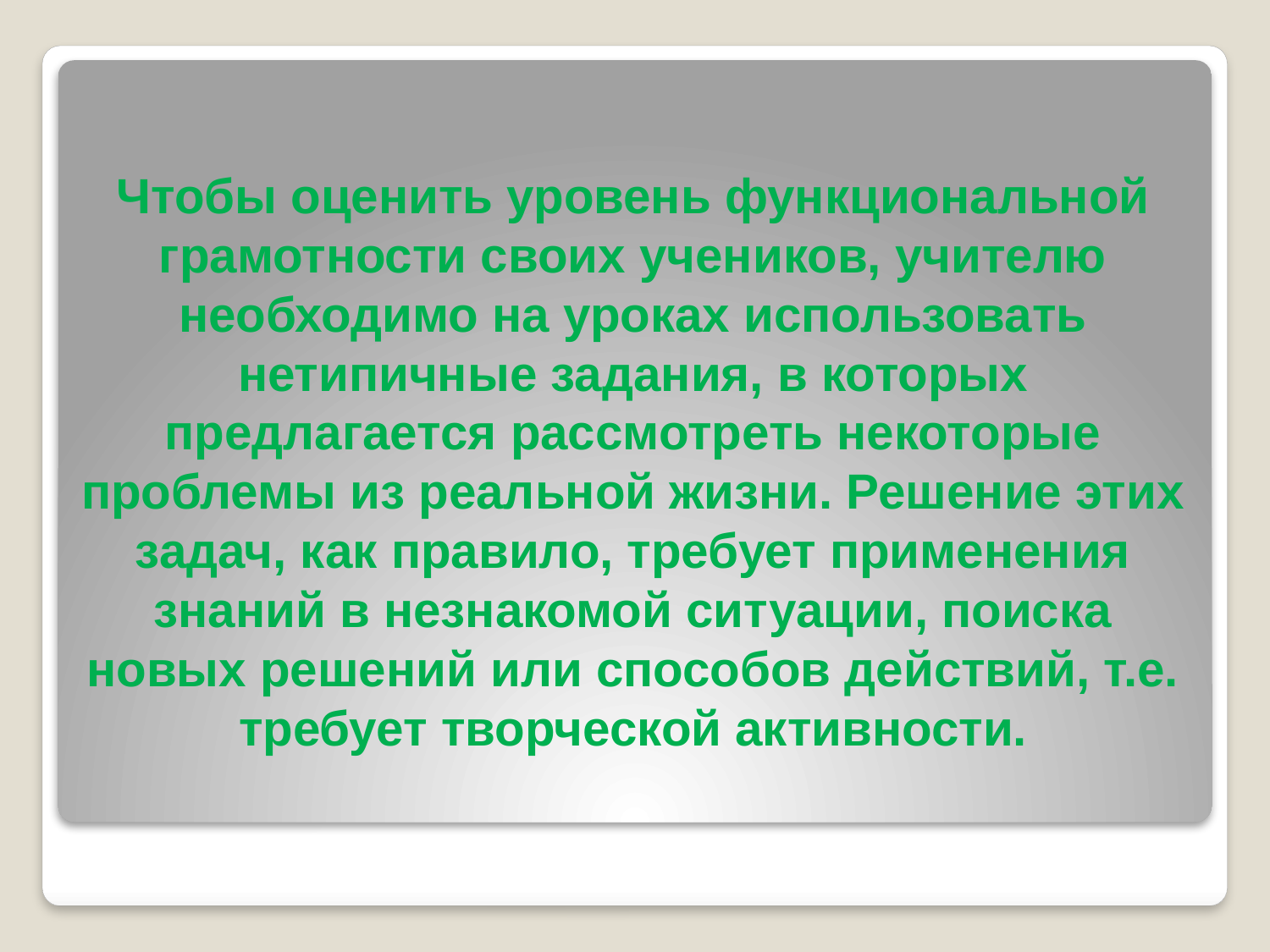

# Чтобы оценить уровень функциональной грамотности своих учеников, учителю необходимо на уроках использовать нетипичные задания, в которых предлагается рассмотреть некоторые проблемы из реальной жизни. Решение этих задач, как правило, требует применения знаний в незнакомой ситуации, поиска новых решений или способов действий, т.е. требует творческой активности.